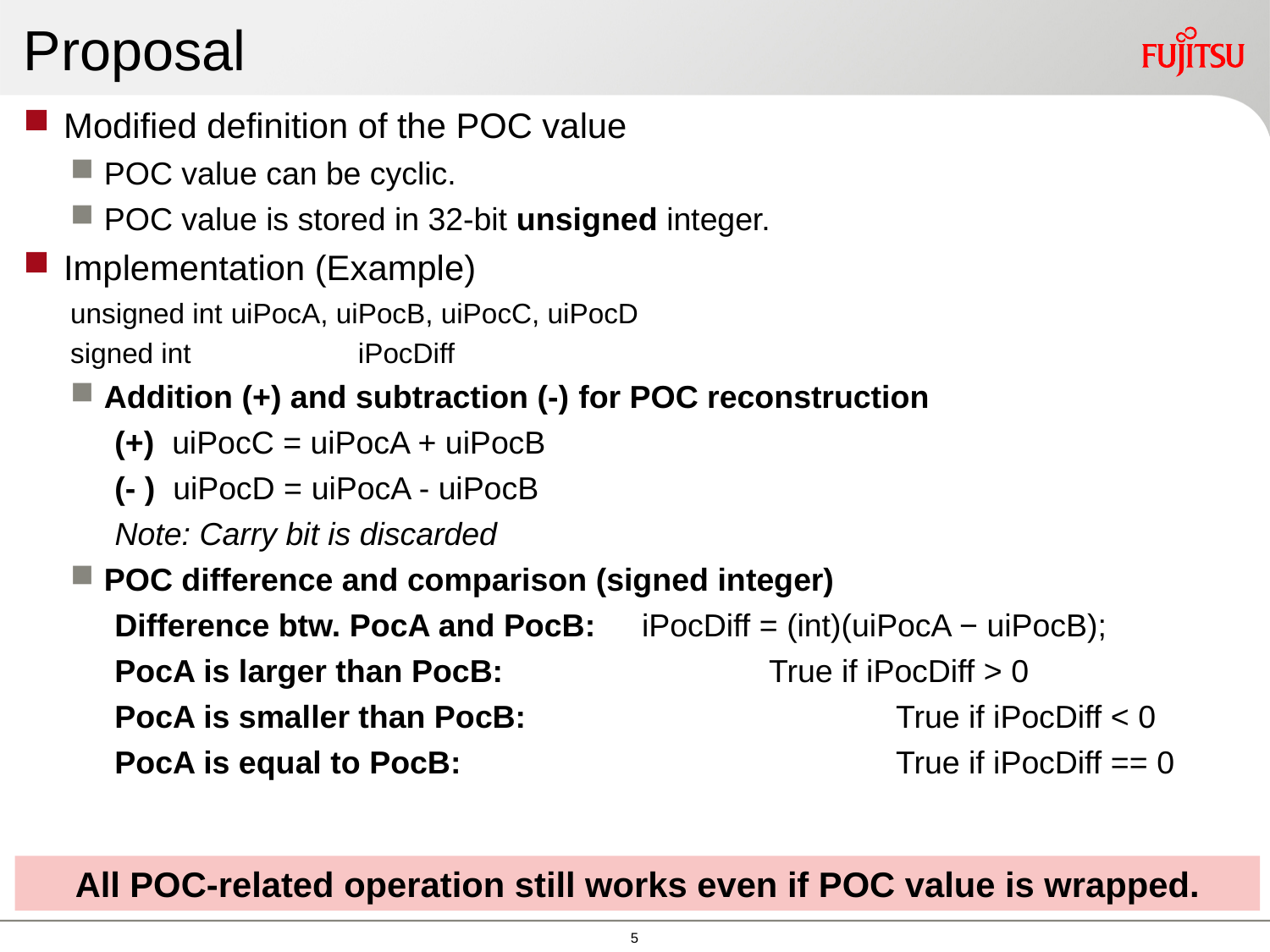

# Proposal
Modified definition of the POC value
POC value can be cyclic.
POC value is stored in 32-bit unsigned integer.
Implementation (Example)
unsigned int	uiPocA, uiPocB, uiPocC, uiPocD
signed int		iPocDiff
Addition (+) and subtraction (-) for POC reconstruction
(+)  uiPocC = uiPocA + uiPocB
(- )  uiPocD = uiPocA - uiPocB
     Note: Carry bit is discarded
POC difference and comparison (signed integer)
Difference btw. PocA and PocB:	iPocDiff = (int)(uiPocA − uiPocB);
PocA is larger than PocB:			True if iPocDiff > 0
PocA is smaller than PocB:			True if iPocDiff < 0
PocA is equal to PocB:				True if iPocDiff == 0
All POC-related operation still works even if POC value is wrapped.
5